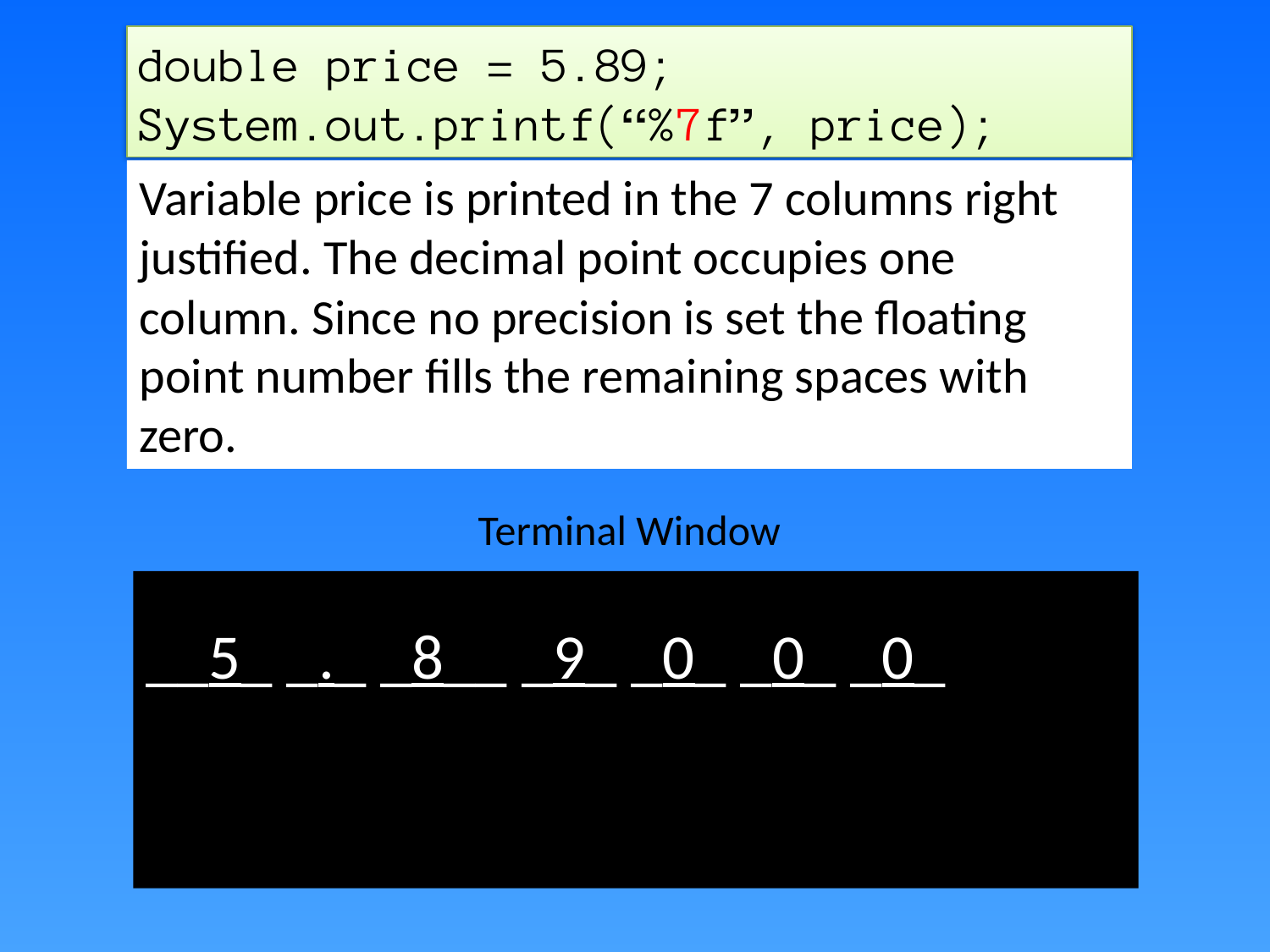

double price = 5.89;
System.out.printf(“%7f”, price);
Variable price is printed in the 7 columns right justified. The decimal point occupies one column. Since no precision is set the floating point number fills the remaining spaces with zero.
Terminal Window

__5_ _._ _8__ _9_ _0_ _0_ _0_

F